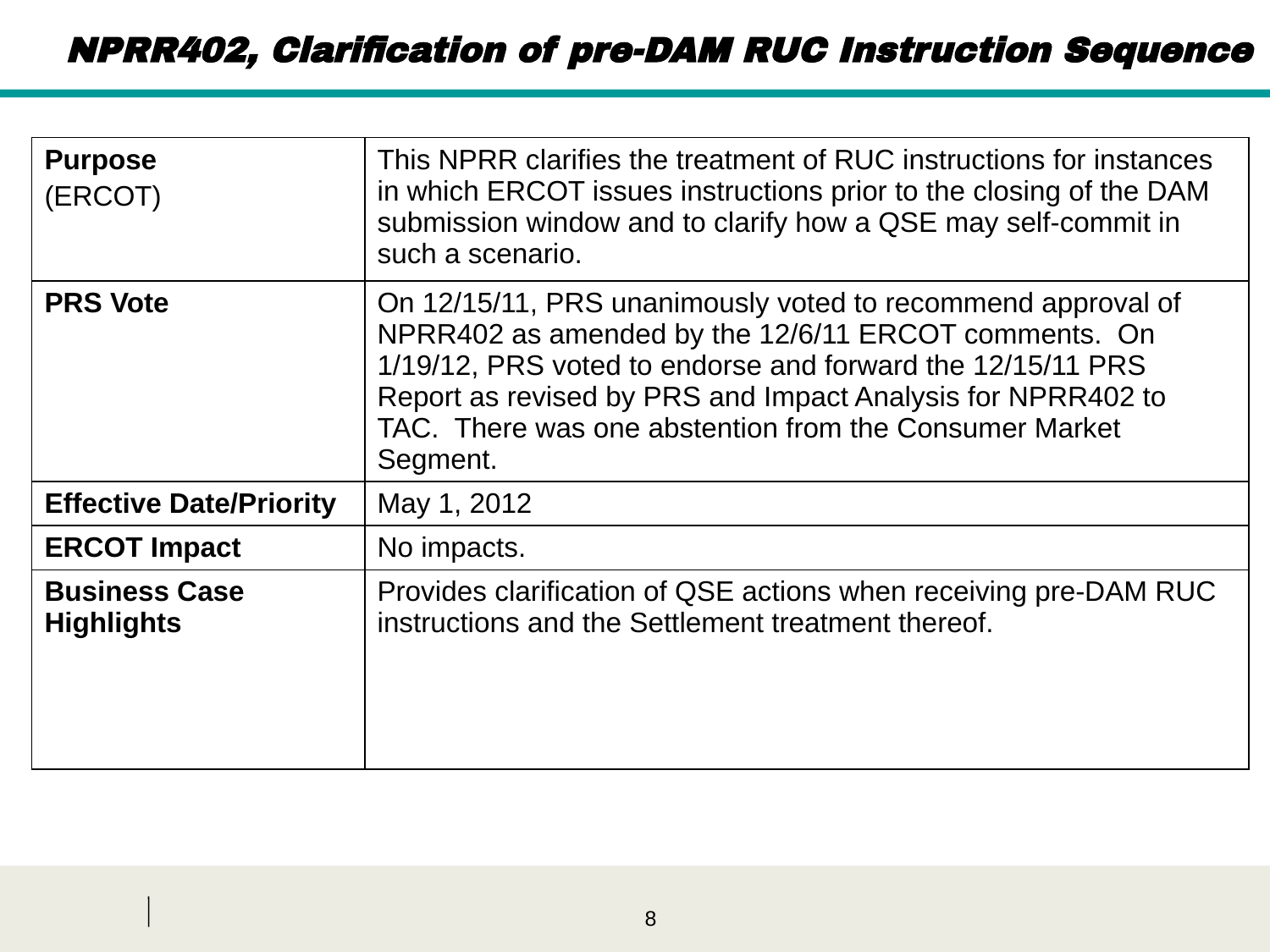

NPRR402, Clarification of pre-DAM RUC Instruction Sequence
| Purpose (ERCOT) | This NPRR clarifies the treatment of RUC instructions for instances in which ERCOT issues instructions prior to the closing of the DAM submission window and to clarify how a QSE may self-commit in such a scenario. |
| --- | --- |
| PRS Vote | On 12/15/11, PRS unanimously voted to recommend approval of NPRR402 as amended by the 12/6/11 ERCOT comments. On 1/19/12, PRS voted to endorse and forward the 12/15/11 PRS Report as revised by PRS and Impact Analysis for NPRR402 to TAC. There was one abstention from the Consumer Market Segment. |
| Effective Date/Priority | May 1, 2012 |
| ERCOT Impact | No impacts. |
| Business Case Highlights | Provides clarification of QSE actions when receiving pre-DAM RUC instructions and the Settlement treatment thereof. |